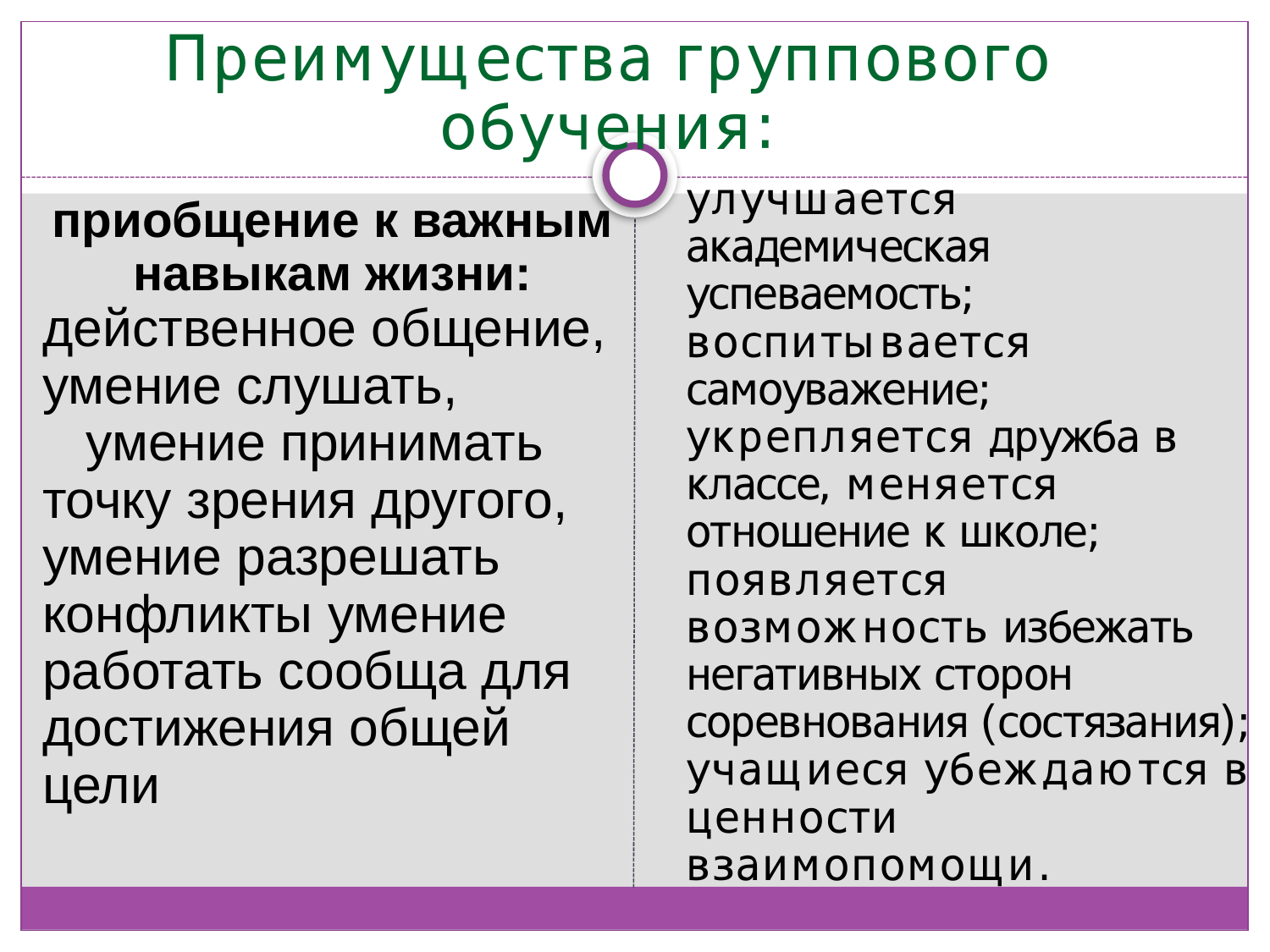

Преимущества группового обучения:
улучшается академическая успеваемость;
воспитывается самоуважение;
укрепляется дружба в классе, меняется отношение к школе;
появляется возможность избежать негативных сторон соревнования (состязания);
учащиеся убеждаются в ценности взаимопомощи.
приобщение к важным навыкам жизни:
действенное общение,
умение слушать,               умение принимать точку зрения другого,
умение разрешать конфликты умение работать сообща для достижения общей цели